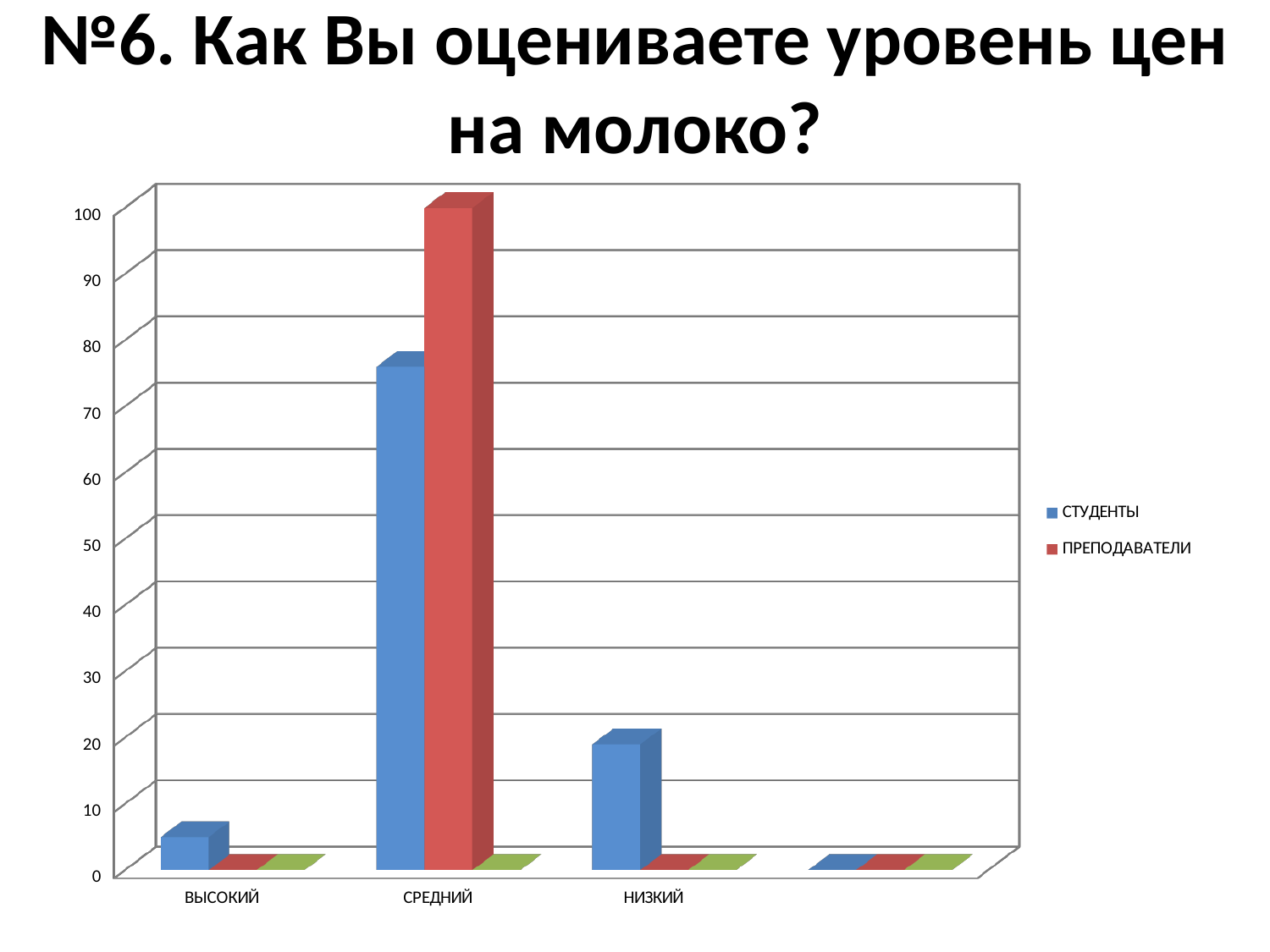

# №6. Как Вы оцениваете уровень цен на молоко?

[unsupported chart]